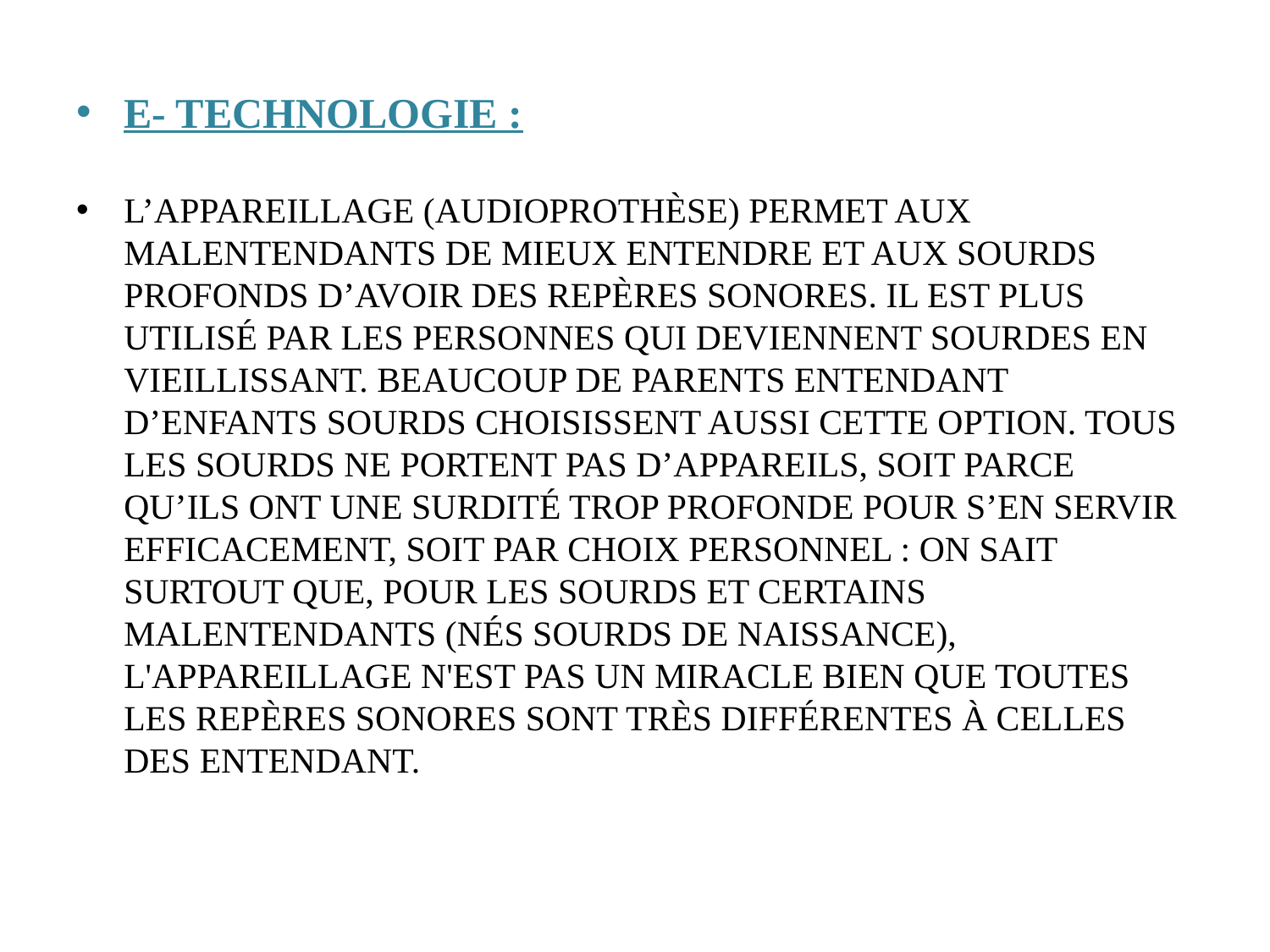

E- Technologie :

L’appareillage (audioprothèse) permet aux malentendants de mieux entendre et aux sourds profonds d’avoir des repères sonores. Il est plus utilisé par les personnes qui deviennent sourdes en vieillissant. Beaucoup de parents entendant d’enfants sourds choisissent aussi cette option. Tous les sourds ne portent pas d’appareils, soit parce qu’ils ont une surdité trop profonde pour s’en servir efficacement, soit par choix personnel : on sait surtout que, pour les sourds et certains malentendants (nés sourds de naissance), l'appareillage n'est pas un miracle bien que toutes les repères sonores sont très différentes à celles des entendant.